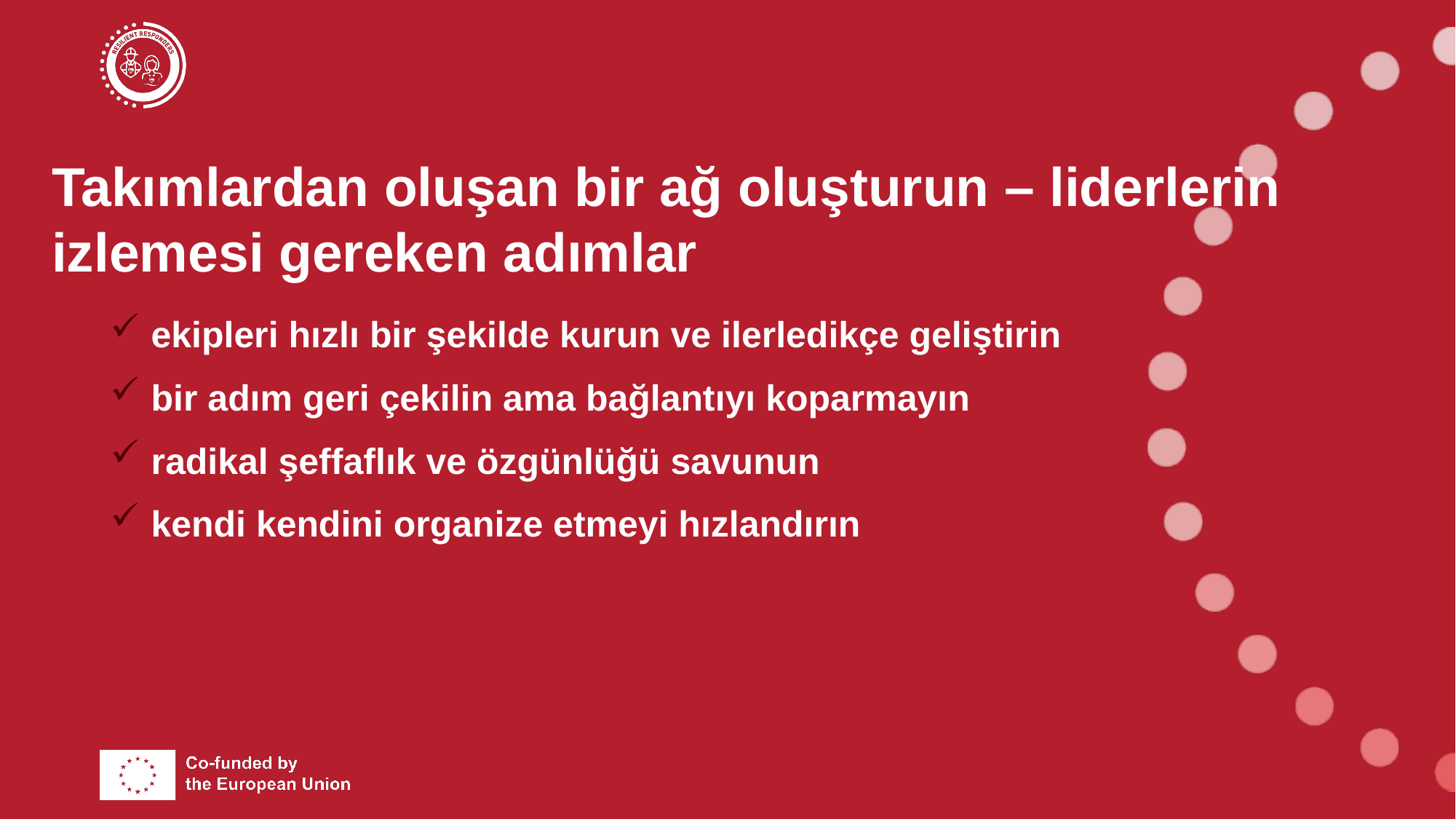

# Takımlardan oluşan bir ağ oluşturun – liderlerin izlemesi gereken adımlar
ekipleri hızlı bir şekilde kurun ve ilerledikçe geliştirin
bir adım geri çekilin ama bağlantıyı koparmayın
radikal şeffaflık ve özgünlüğü savunun
kendi kendini organize etmeyi hızlandırın